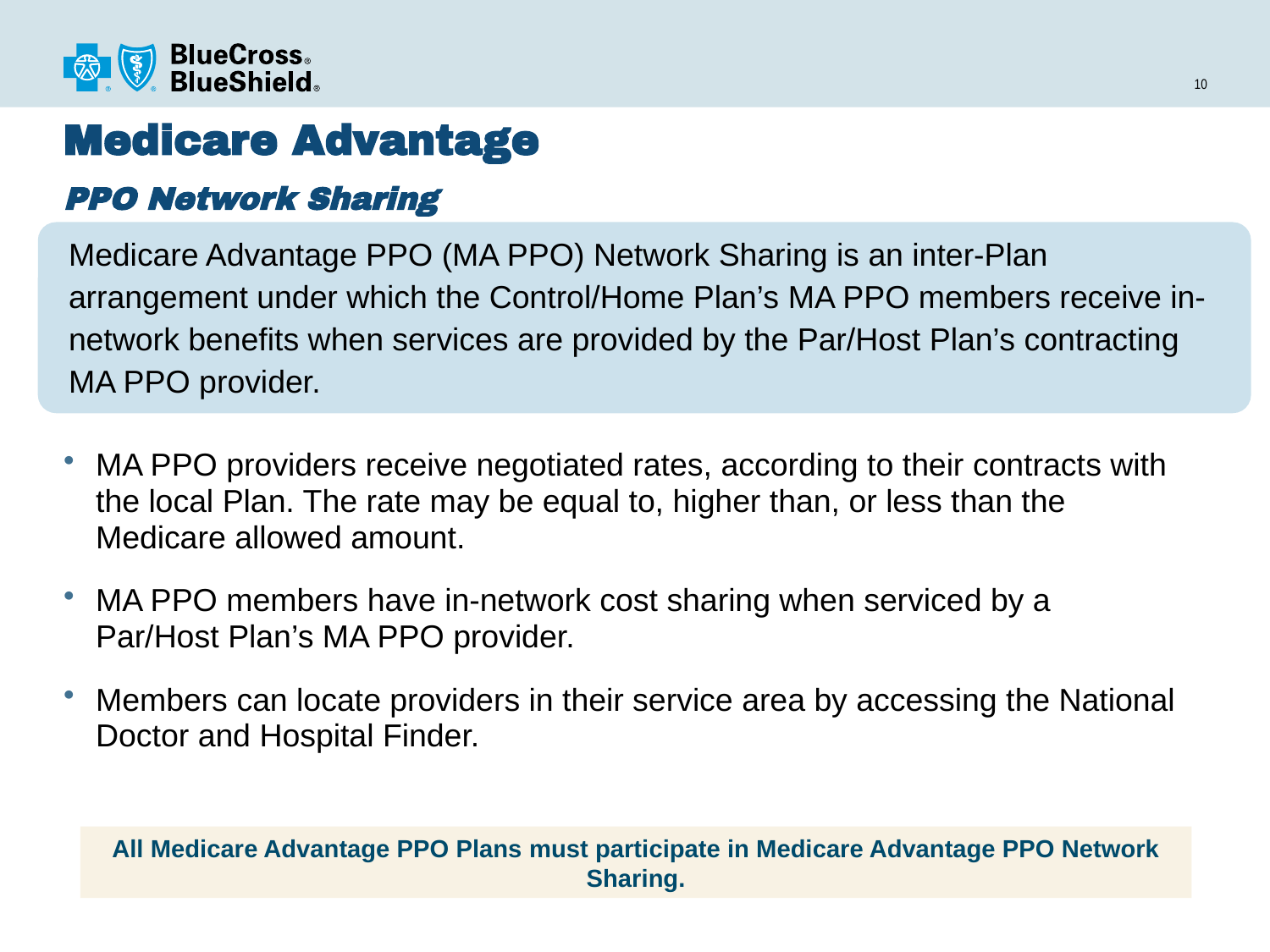

# Medicare Advantage PPO Network Sharing
Medicare Advantage PPO (MA PPO) Network Sharing is an inter-Plan arrangement under which the Control/Home Plan’s MA PPO members receive in-network benefits when services are provided by the Par/Host Plan’s contracting MA PPO provider.
MA PPO providers receive negotiated rates, according to their contracts with the local Plan. The rate may be equal to, higher than, or less than the Medicare allowed amount.
MA PPO members have in-network cost sharing when serviced by a Par/Host Plan’s MA PPO provider.
Members can locate providers in their service area by accessing the National Doctor and Hospital Finder.
All Medicare Advantage PPO Plans must participate in Medicare Advantage PPO Network Sharing.